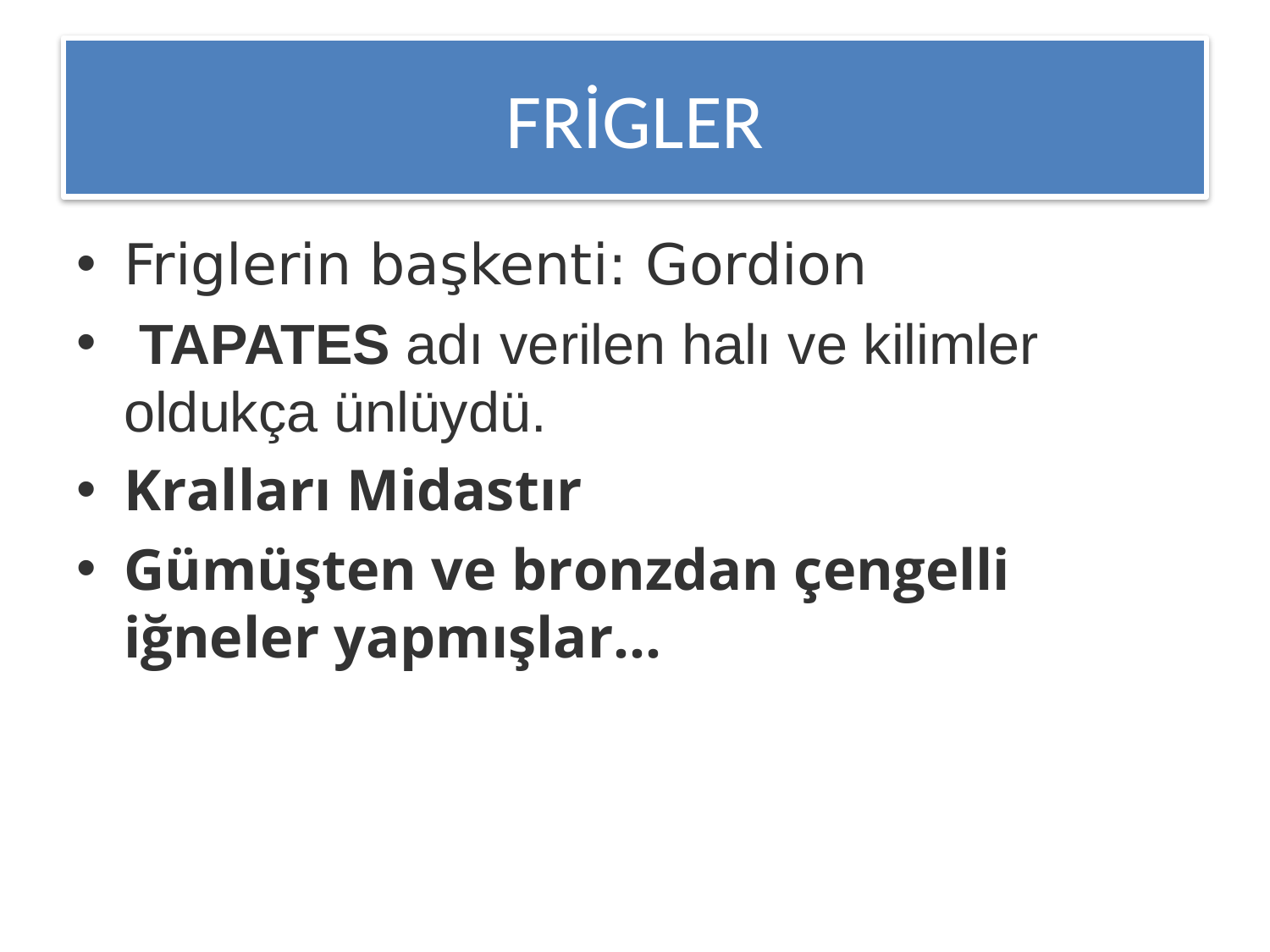

# FRİGLER
Friglerin başkenti: Gordion
 TAPATES adı verilen halı ve kilimler oldukça ünlüydü.
Kralları Midastır
Gümüşten ve bronzdan çengelli iğneler yapmışlar…